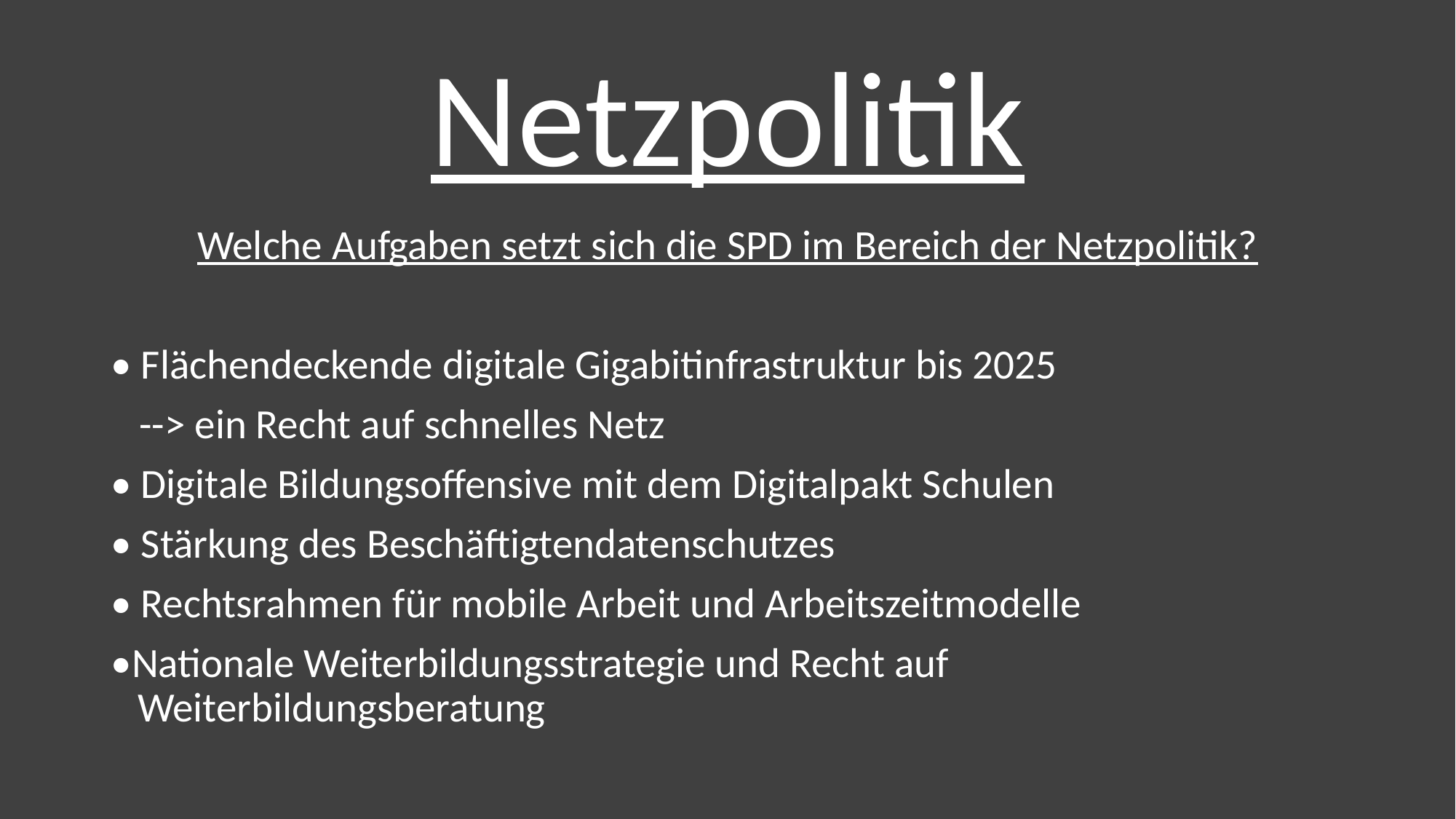

# Netzpolitik
Welche Aufgaben setzt sich die SPD im Bereich der Netzpolitik?

• Flächendeckende digitale Gigabitinfrastruktur bis 2025
   --> ein Recht auf schnelles Netz
• Digitale Bildungsoffensive mit dem Digitalpakt Schulen
• Stärkung des Beschäftigtendatenschutzes
• Rechtsrahmen für mobile Arbeit und Arbeitszeitmodelle
•Nationale Weiterbildungsstrategie und Recht auf Weiterbildungsberatung